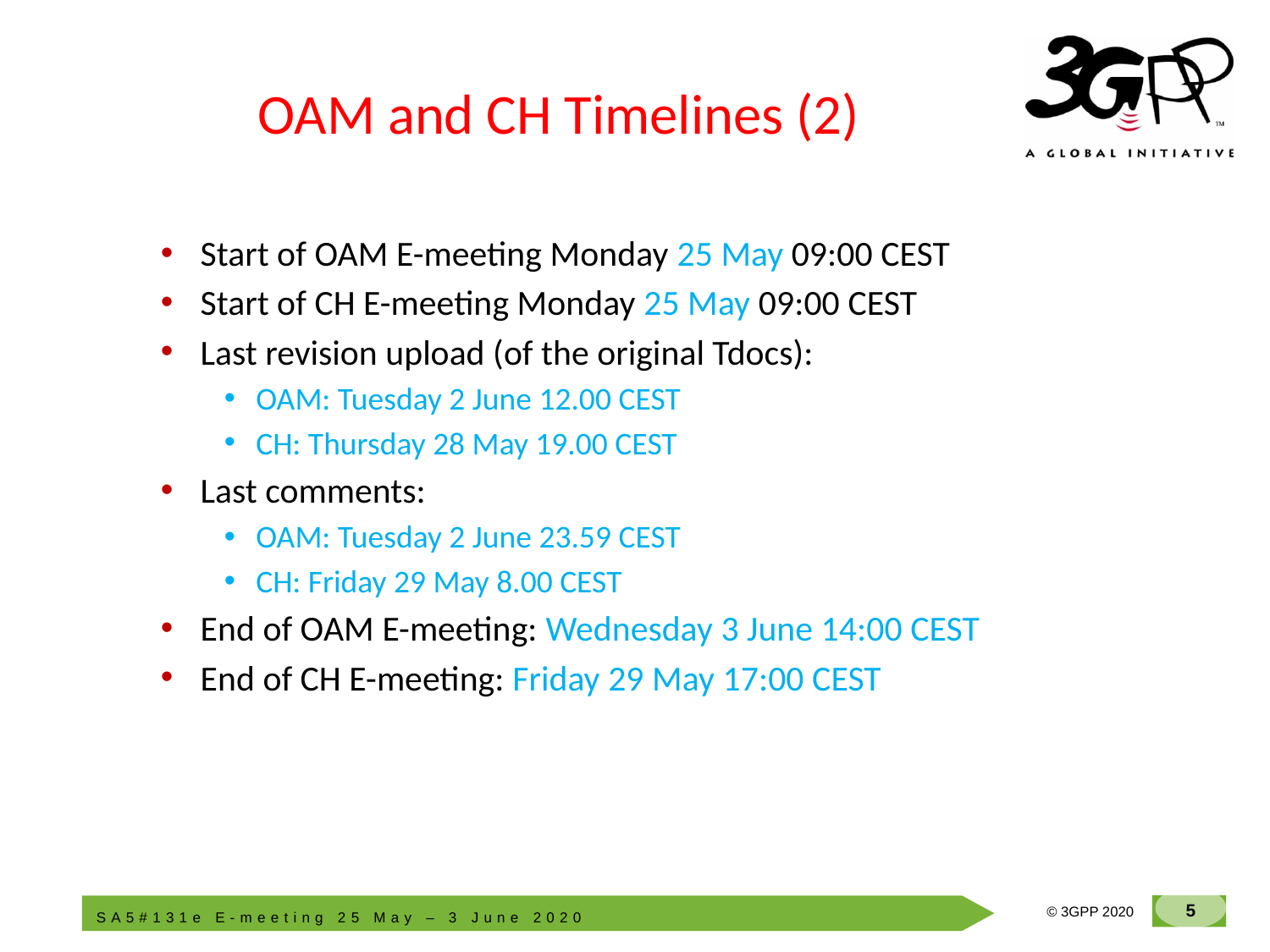

# OAM and CH Timelines (2)
Start of OAM E-meeting Monday 25 May 09:00 CEST
Start of CH E-meeting Monday 25 May 09:00 CEST
Last revision upload (of the original Tdocs):
OAM: Tuesday 2 June 12.00 CEST
CH: Thursday 28 May 19.00 CEST
Last comments:
OAM: Tuesday 2 June 23.59 CEST
CH: Friday 29 May 8.00 CEST
End of OAM E-meeting: Wednesday 3 June 14:00 CEST
End of CH E-meeting: Friday 29 May 17:00 CEST